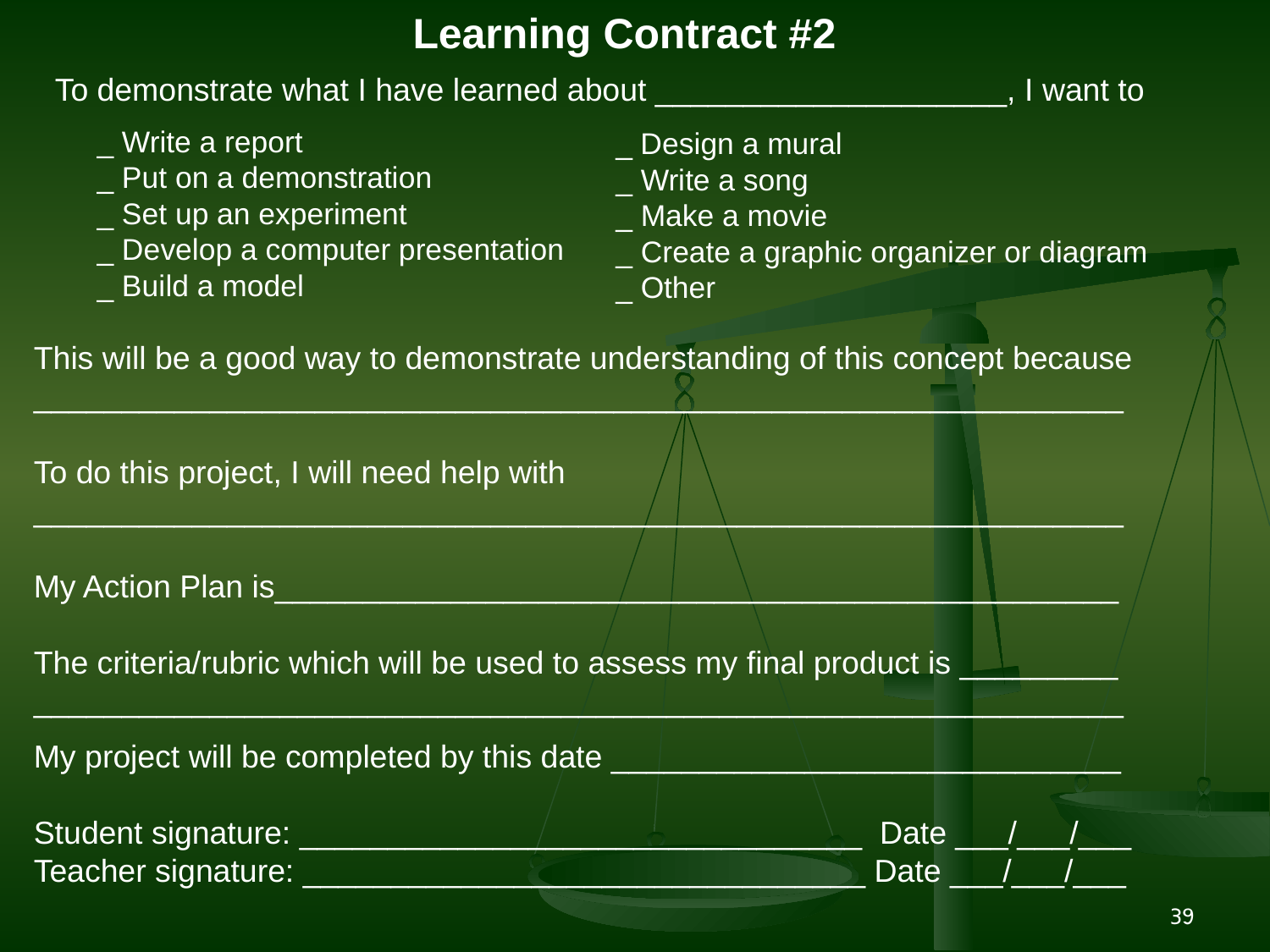

Learning Contract #2
To demonstrate what I have learned about ____________________, I want to
_ Write a report
_ Put on a demonstration
_ Set up an experiment
_ Develop a computer presentation
_ Build a model

_ Design a mural
_ Write a song
_ Make a movie
_ Create a graphic organizer or diagram
_ Other
This will be a good way to demonstrate understanding of this concept because
______________________________________________________________

To do this project, I will need help with
______________________________________________________________

My Action Plan is________________________________________________

The criteria/rubric which will be used to assess my final product is _________
______________________________________________________________
My project will be completed by this date _____________________________

Student signature: ________________________________  Date ___/___/___
Teacher signature: ________________________________ Date ___/___/___
39